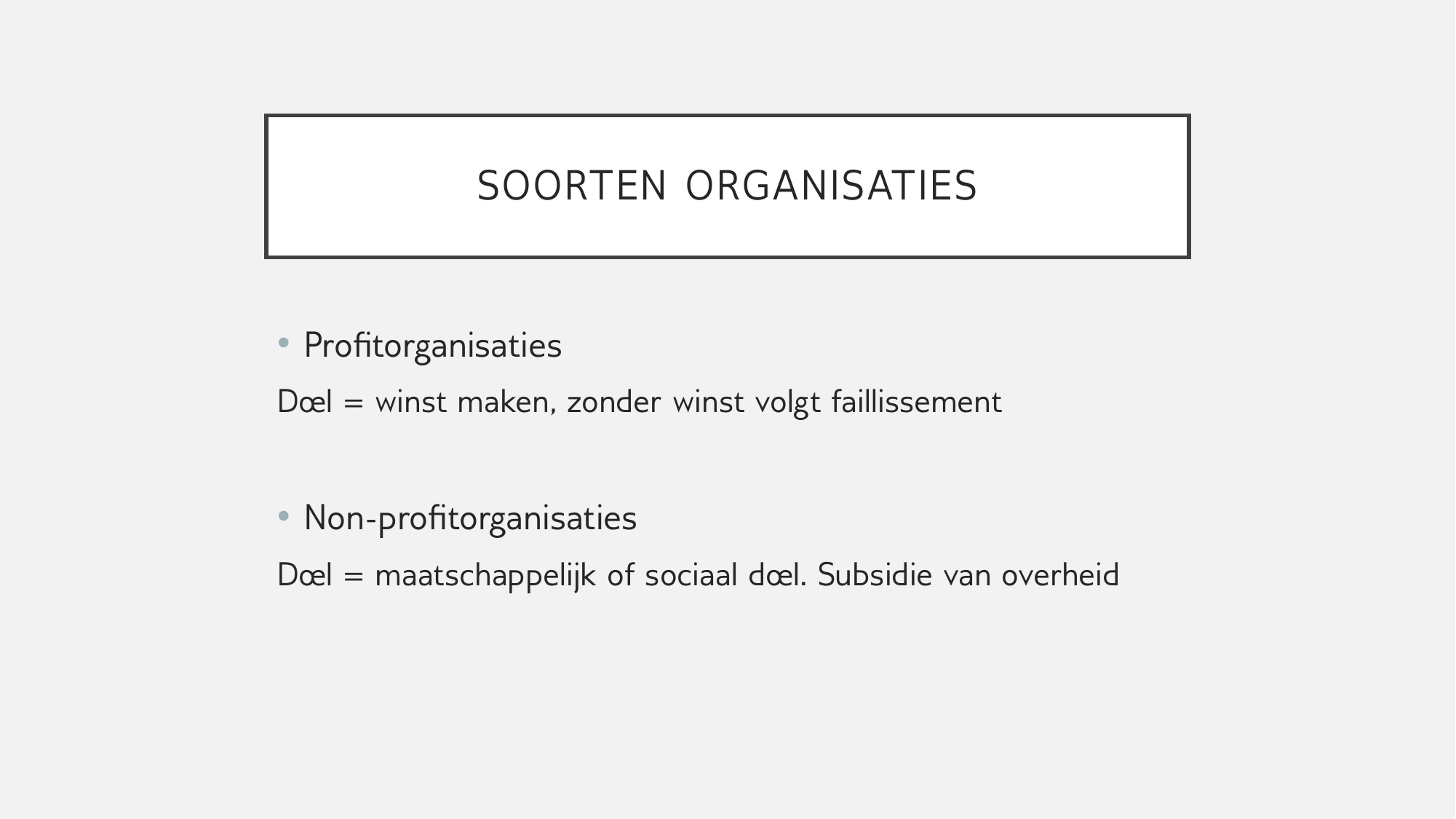

# Soorten organisaties
Profitorganisaties
Doel = winst maken, zonder winst volgt faillissement

Non-profitorganisaties
Doel = maatschappelijk of sociaal doel. Subsidie van overheid